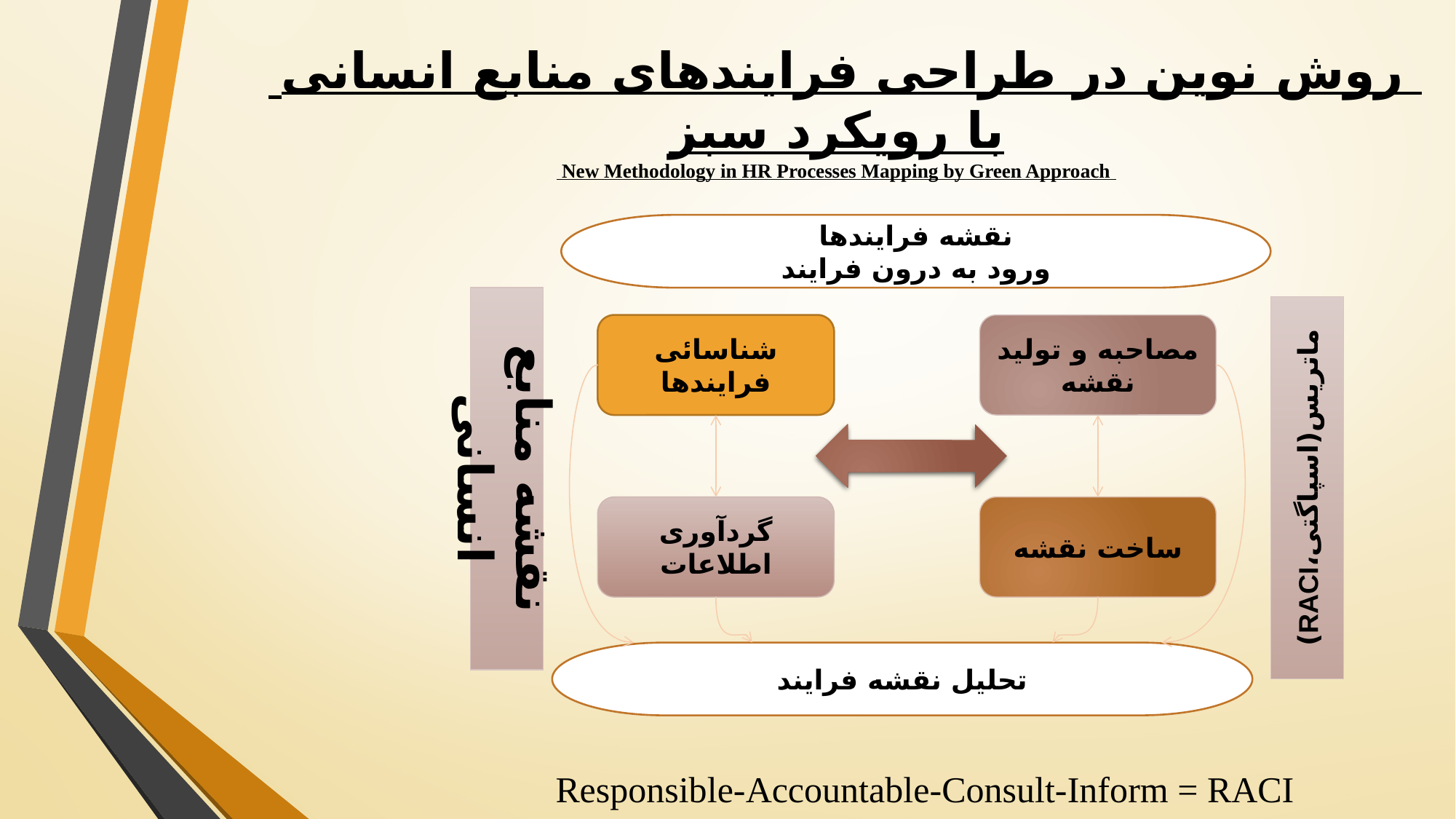

# روش نوین در طراحی فرایندهای منابع انسانی با رویکرد سبز New Methodology in HR Processes Mapping by Green Approach
نقشه فرایندها
 ورود به درون فرایند
نقشه منابع انسانی
ماتریس(اسپاگتی،RACI)
شناسائی فرایندها
مصاحبه و تولید نقشه

گردآوری اطلاعات
ساخت نقشه
تحلیل نقشه فرایند
Responsible-Accountable-Consult-Inform = RACI